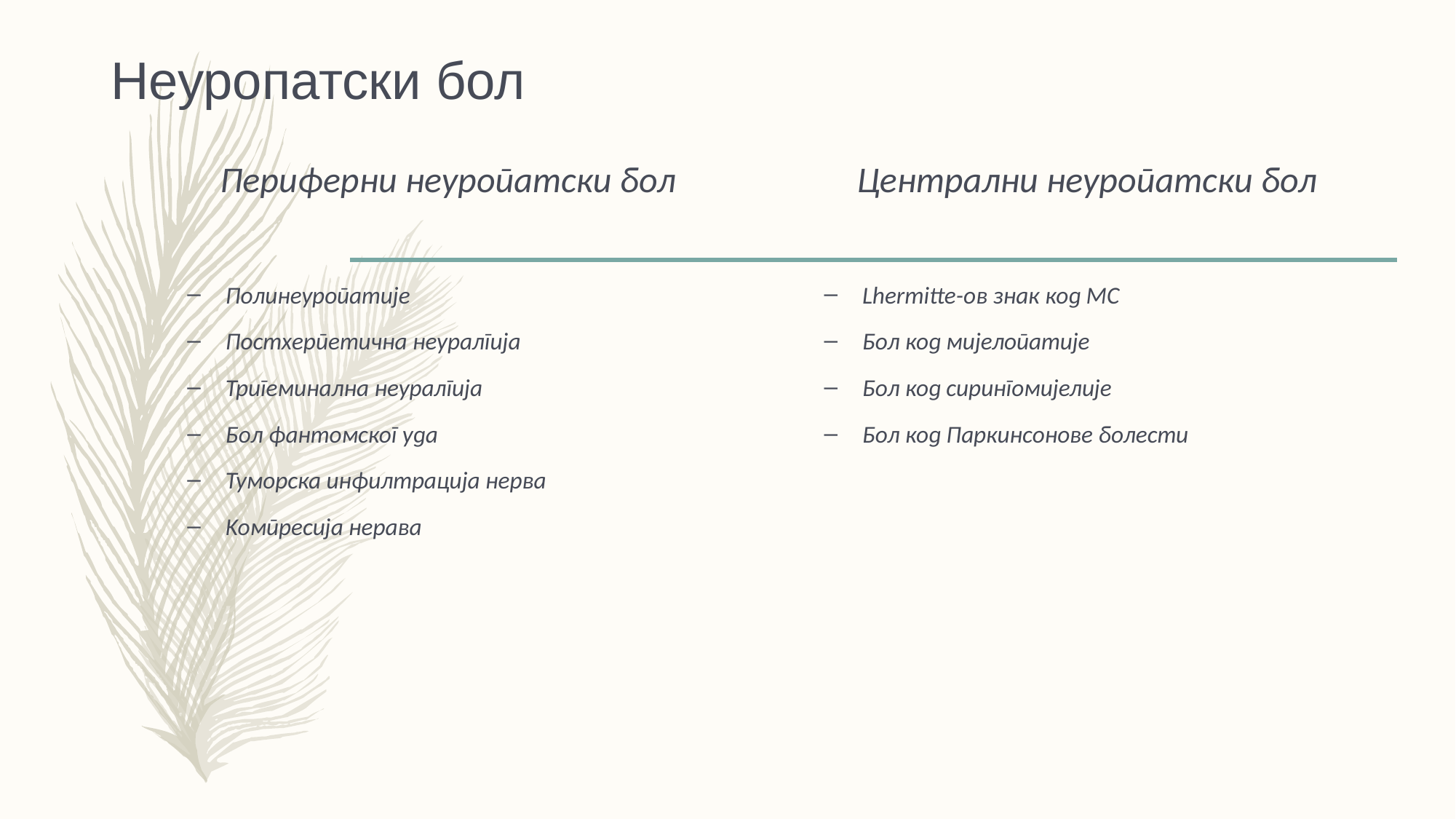

# Неуропатски бол
Периферни неуропатски бол

Полинеуропатије
Постхерпетична неуралгија
Тригеминална неуралгија
Бол фантомског уда
Туморска инфилтрација нерва
Koмпресија нерава

Централни неуропатски бол

Lhermitte-oв знак код МС
Бол код мијелопатије
Бол код сирингомијелије
Бол код Паркинсонове болести